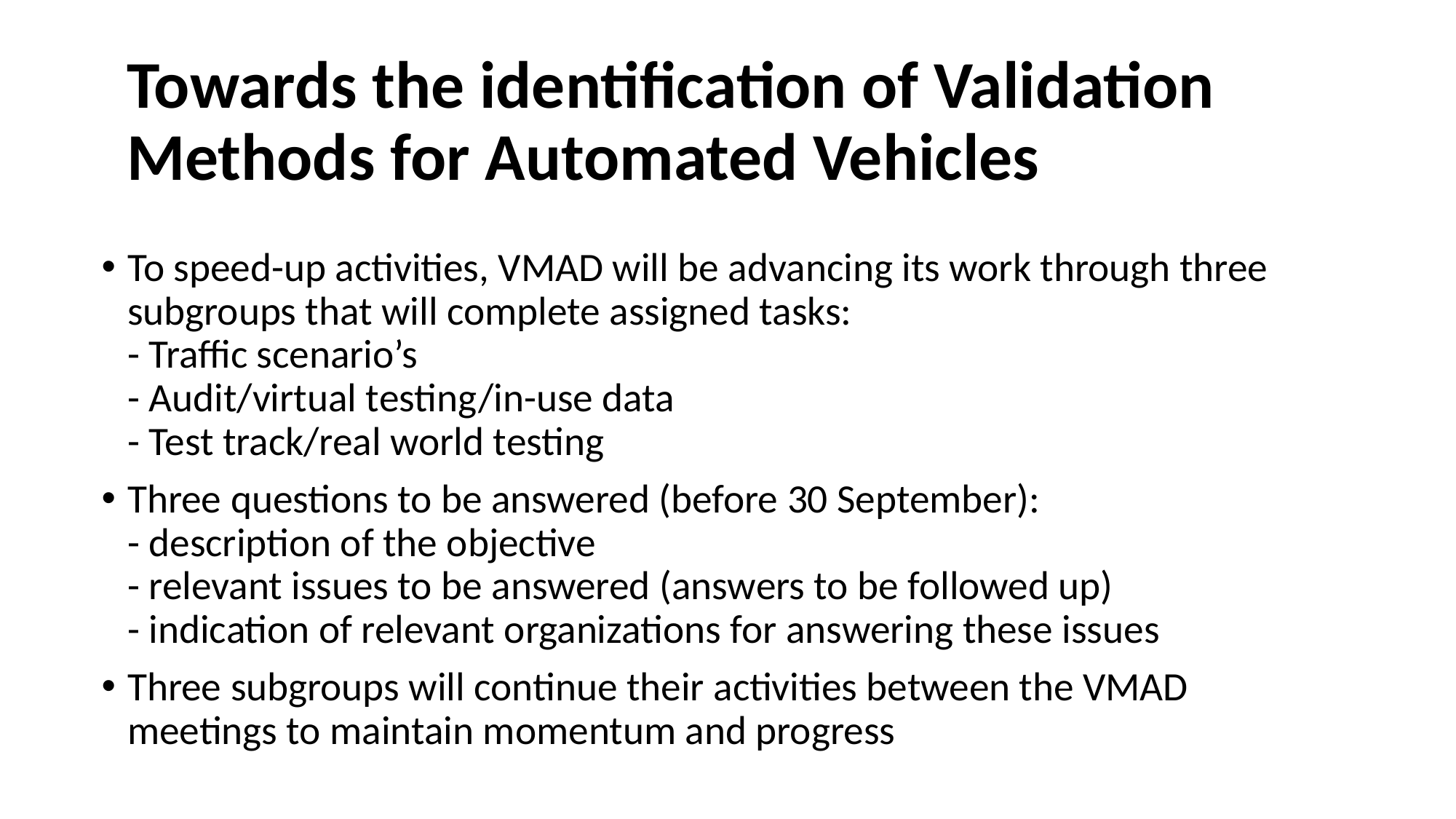

# Towards the identification of Validation Methods for Automated Vehicles
To speed-up activities, VMAD will be advancing its work through three subgroups that will complete assigned tasks:
- Traffic scenario’s
- Audit/virtual testing/in-use data
- Test track/real world testing
Three questions to be answered (before 30 September):
- description of the objective
- relevant issues to be answered (answers to be followed up)
- indication of relevant organizations for answering these issues
Three subgroups will continue their activities between the VMAD meetings to maintain momentum and progress